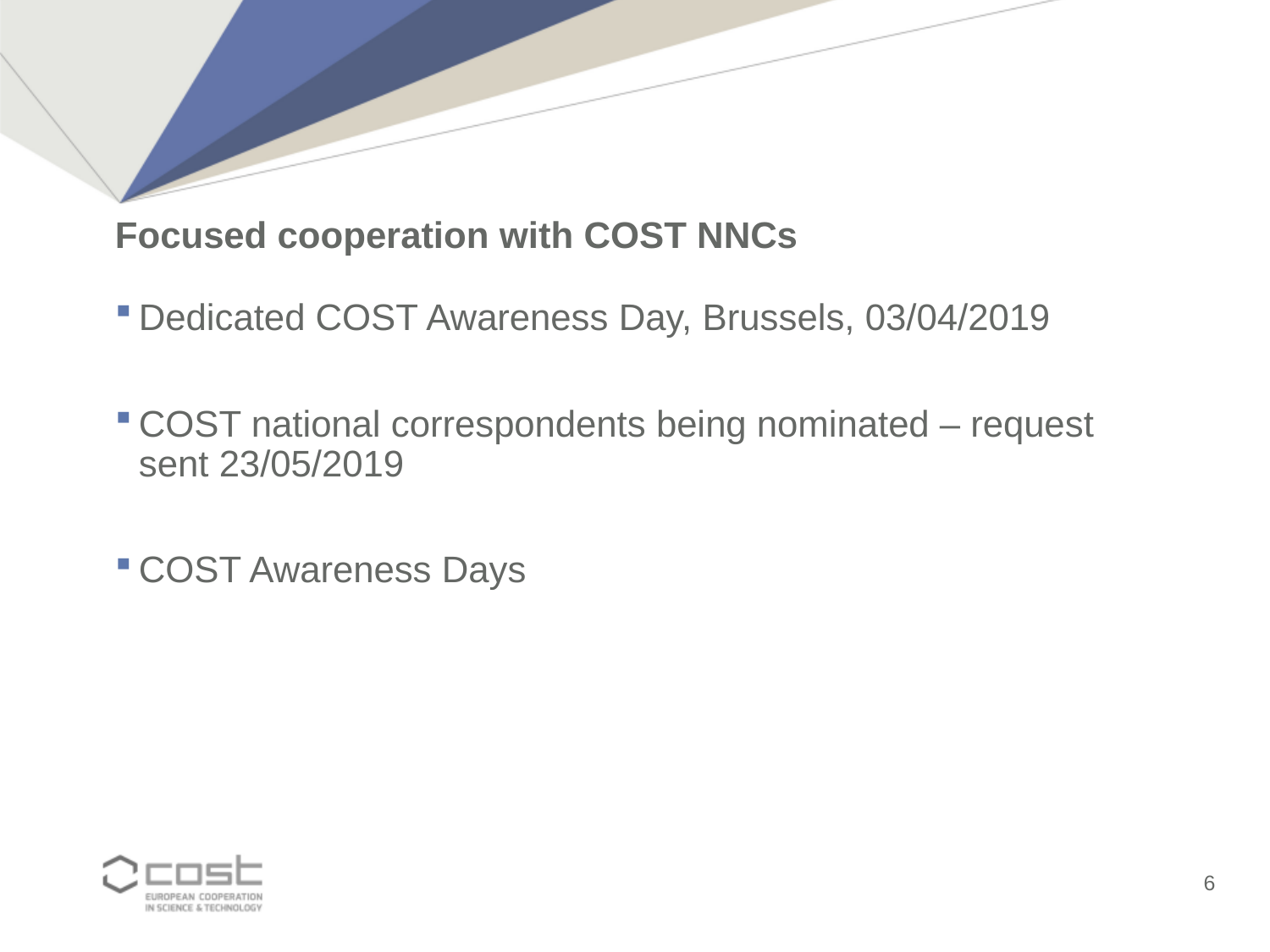

# Focused cooperation with COST NNCs
Dedicated COST Awareness Day, Brussels, 03/04/2019

COST national correspondents being nominated – request sent 23/05/2019

COST Awareness Days